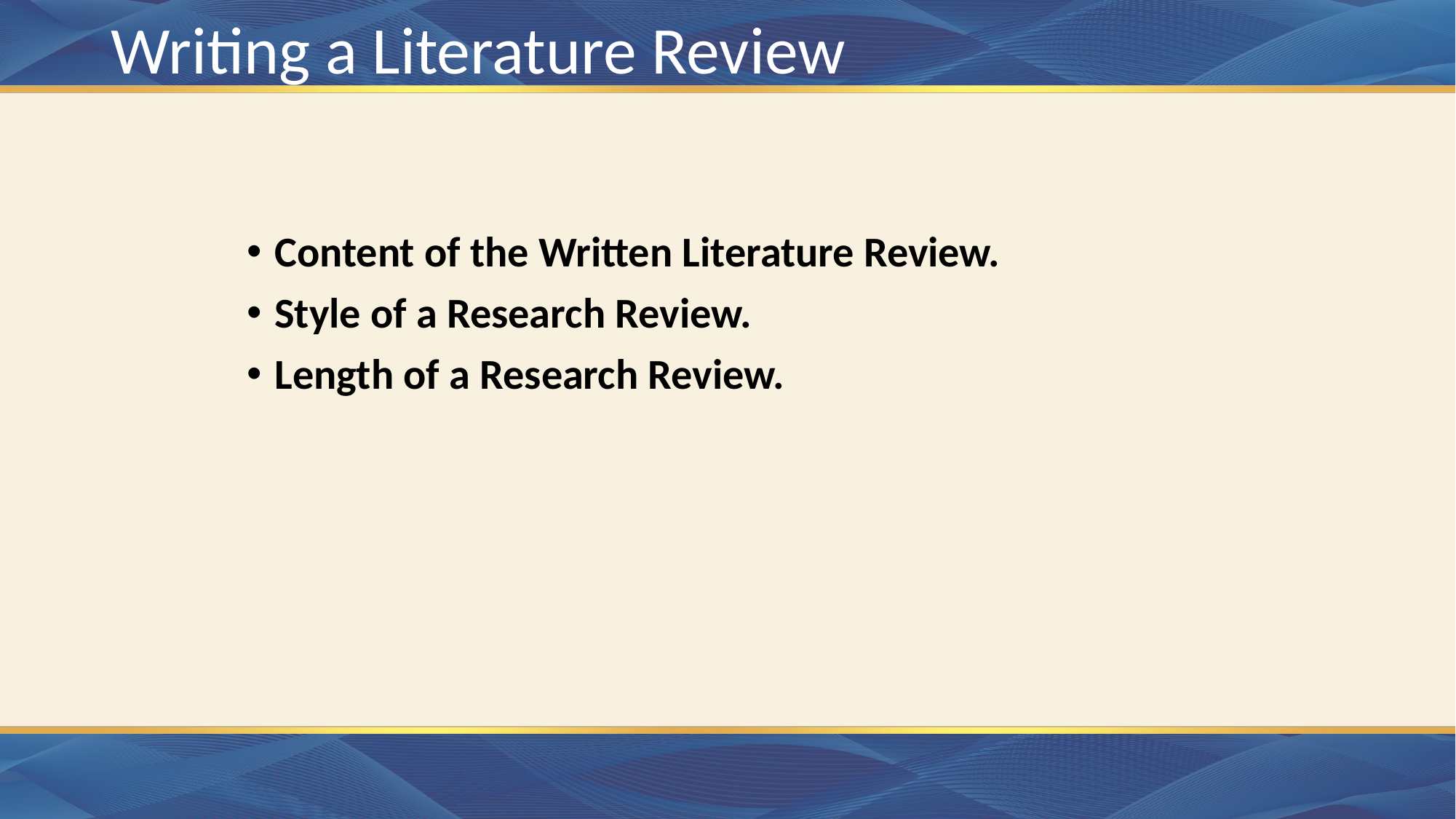

# Writing a Literature Review
Content of the Written Literature Review.
Style of a Research Review.
Length of a Research Review.